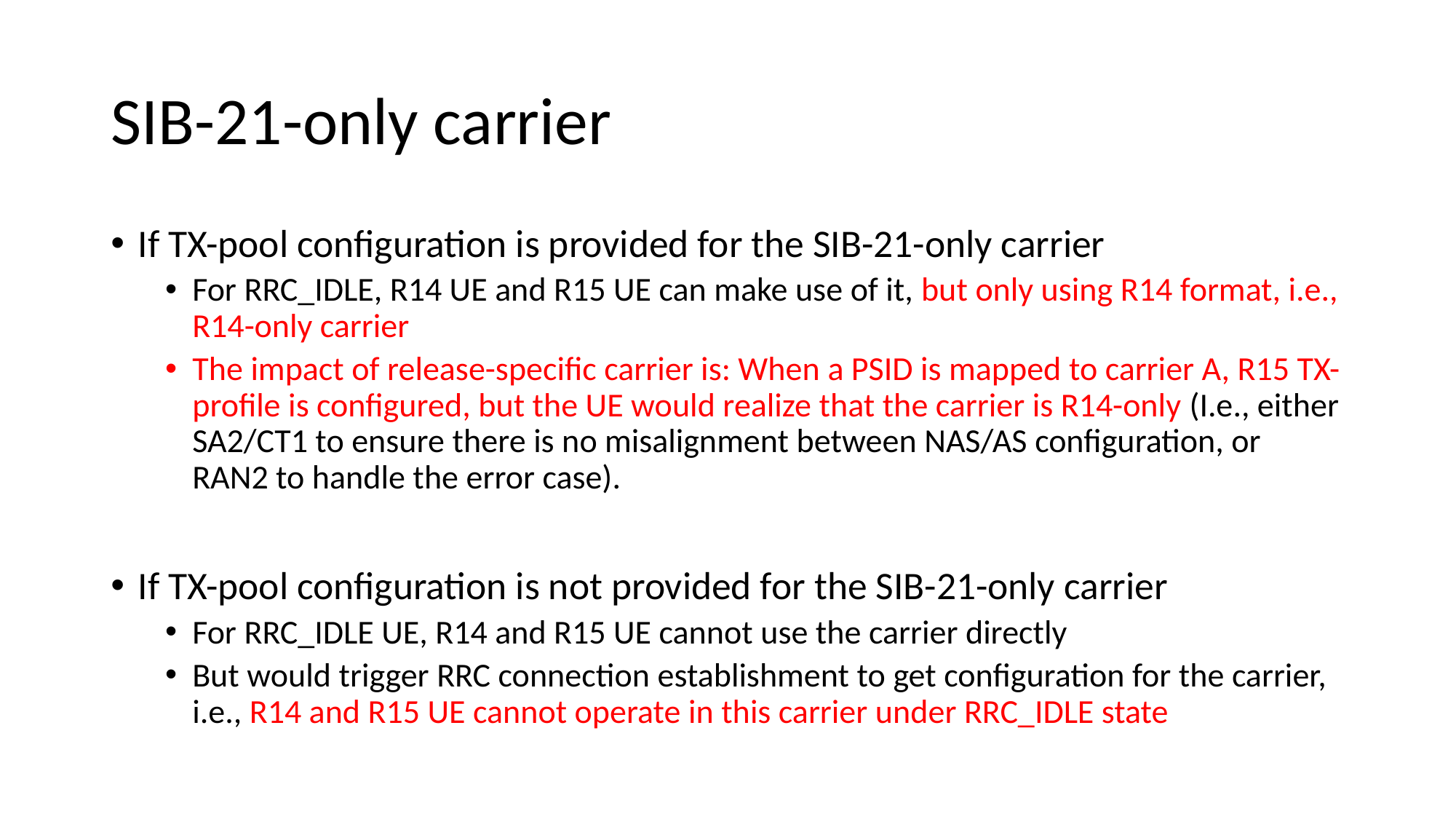

# SIB-21-only carrier
If TX-pool configuration is provided for the SIB-21-only carrier
For RRC_IDLE, R14 UE and R15 UE can make use of it, but only using R14 format, i.e., R14-only carrier
The impact of release-specific carrier is: When a PSID is mapped to carrier A, R15 TX-profile is configured, but the UE would realize that the carrier is R14-only (I.e., either SA2/CT1 to ensure there is no misalignment between NAS/AS configuration, or RAN2 to handle the error case).

If TX-pool configuration is not provided for the SIB-21-only carrier
For RRC_IDLE UE, R14 and R15 UE cannot use the carrier directly
But would trigger RRC connection establishment to get configuration for the carrier, i.e., R14 and R15 UE cannot operate in this carrier under RRC_IDLE state